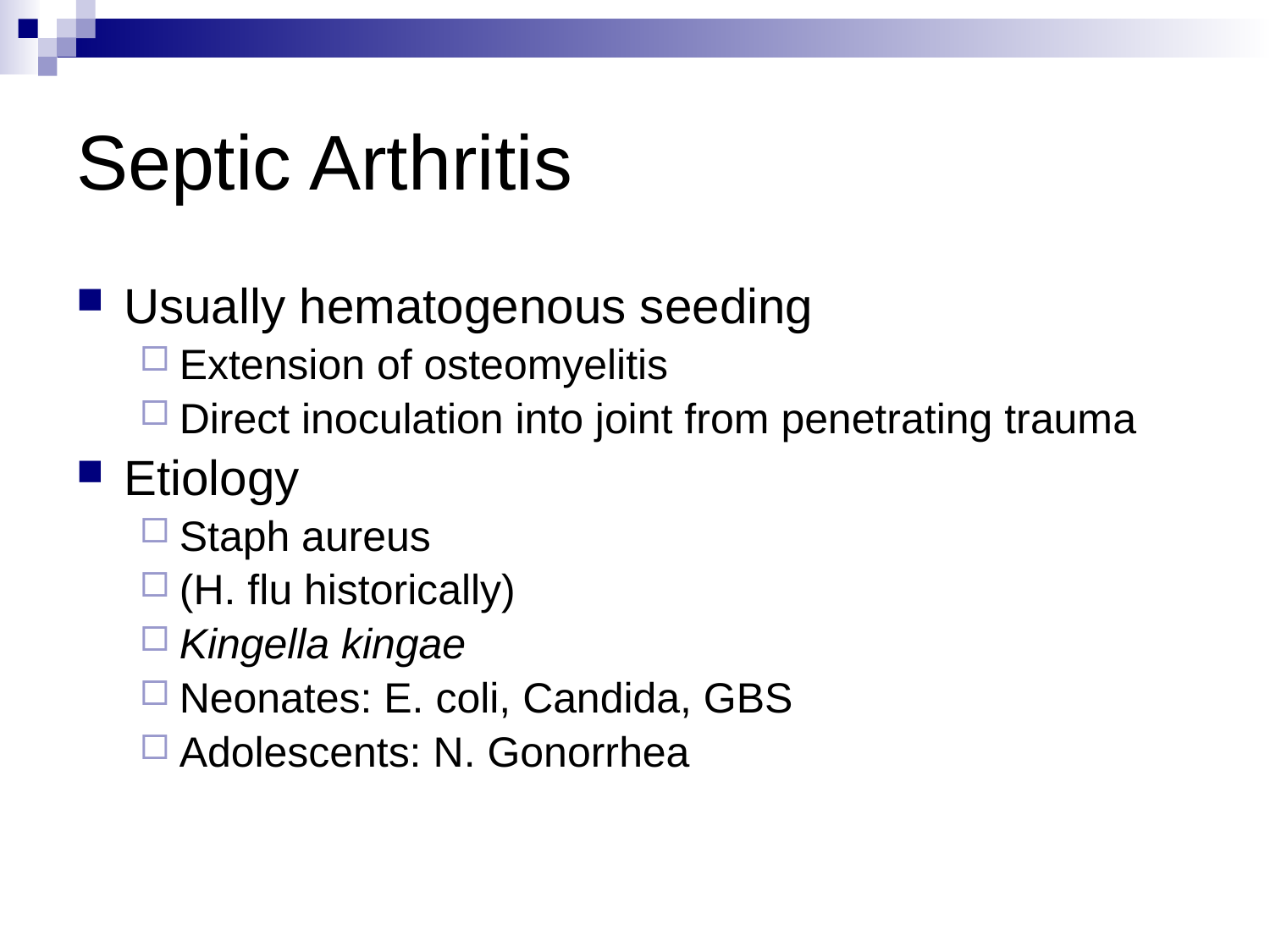

# Septic Arthritis
Usually hematogenous seeding
Extension of osteomyelitis
Direct inoculation into joint from penetrating trauma
Etiology
Staph aureus
(H. flu historically)
Kingella kingae
Neonates: E. coli, Candida, GBS
Adolescents: N. Gonorrhea